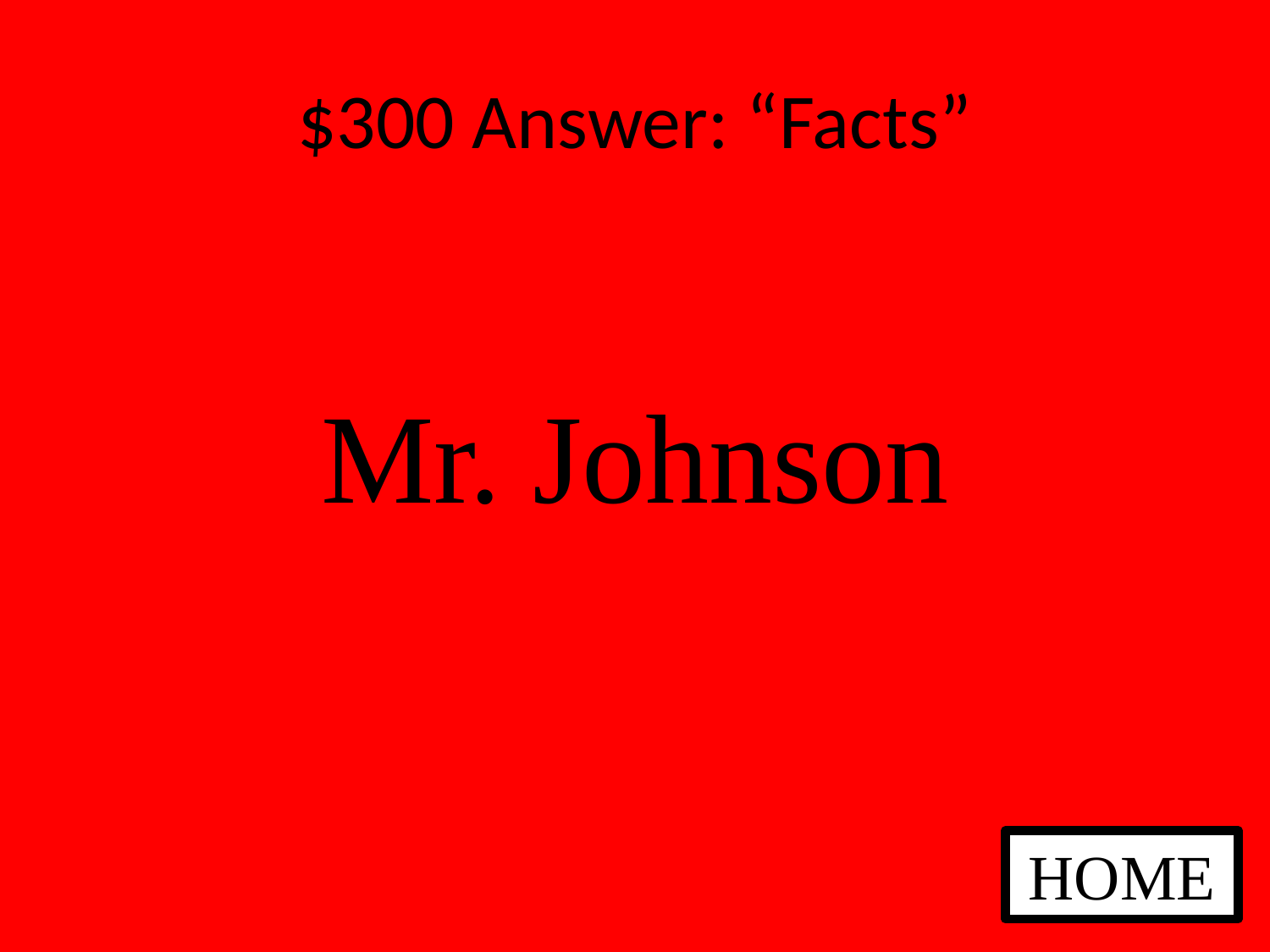

# $300 Answer: “Facts”
Mr. Johnson
HOME